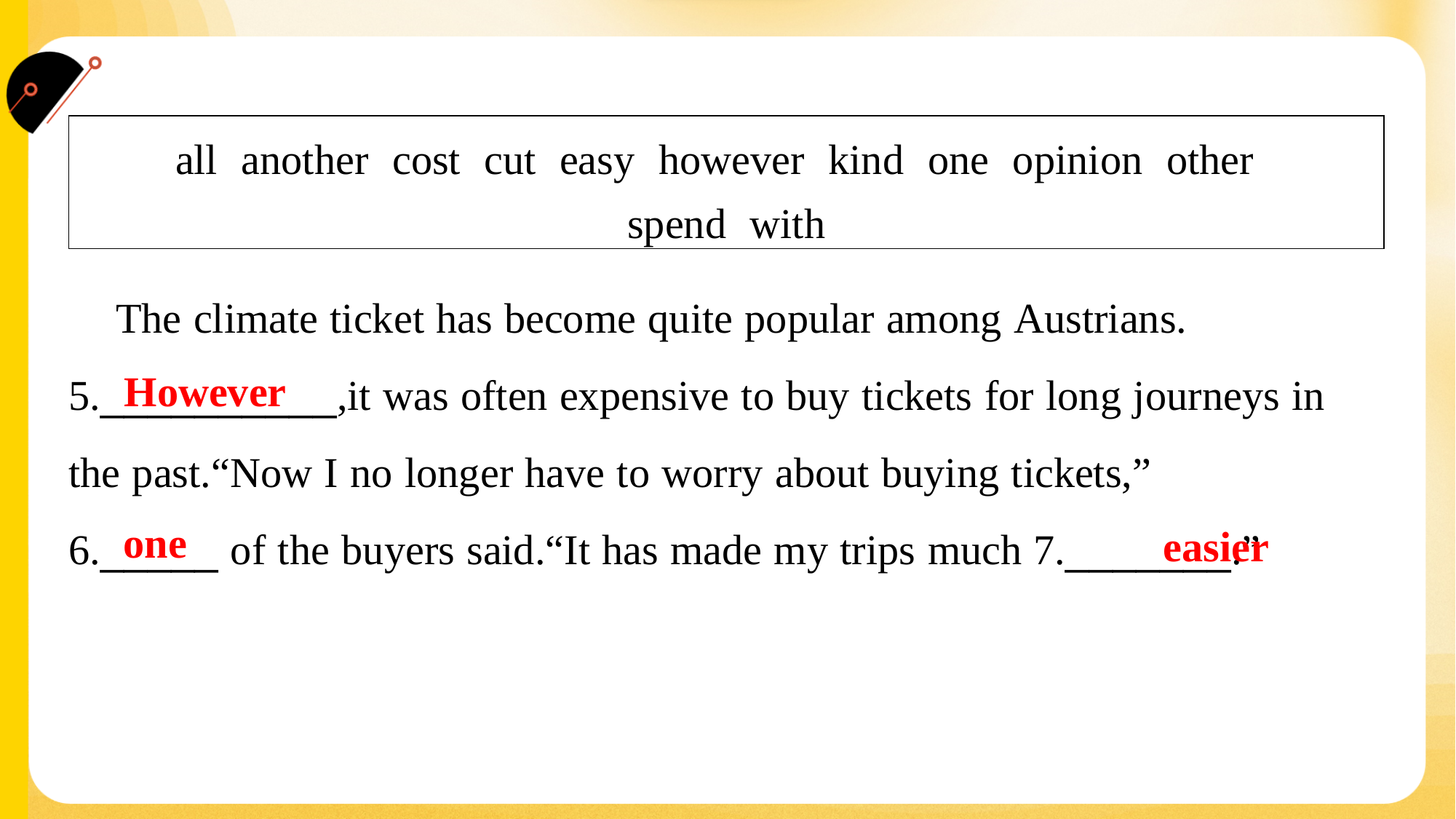

| all another cost cut easy however kind one opinion other spend with |
| --- |
    The climate ticket has become quite popular among Austrians.
5.__________,it was often expensive to buy tickets for long journeys in
the past.“Now I no longer have to worry about buying tickets,”
6._____ of the buyers said.“It has made my trips much 7._______.”#1.4
However
one
easier